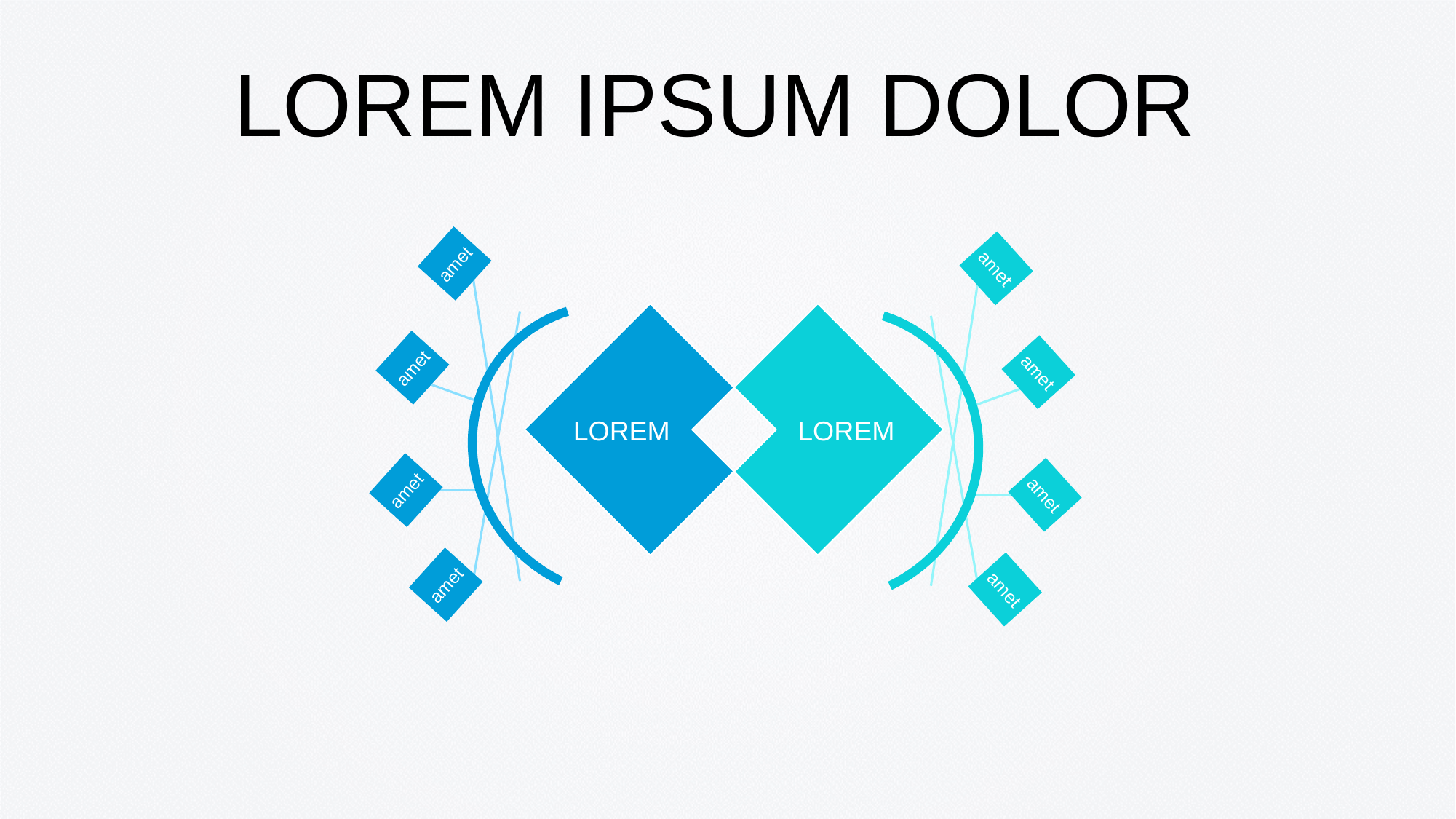

# LOREM IPSUM DOLOR
amet
amet
LOREM
LOREM

amet
amet
amet
amet
amet
amet